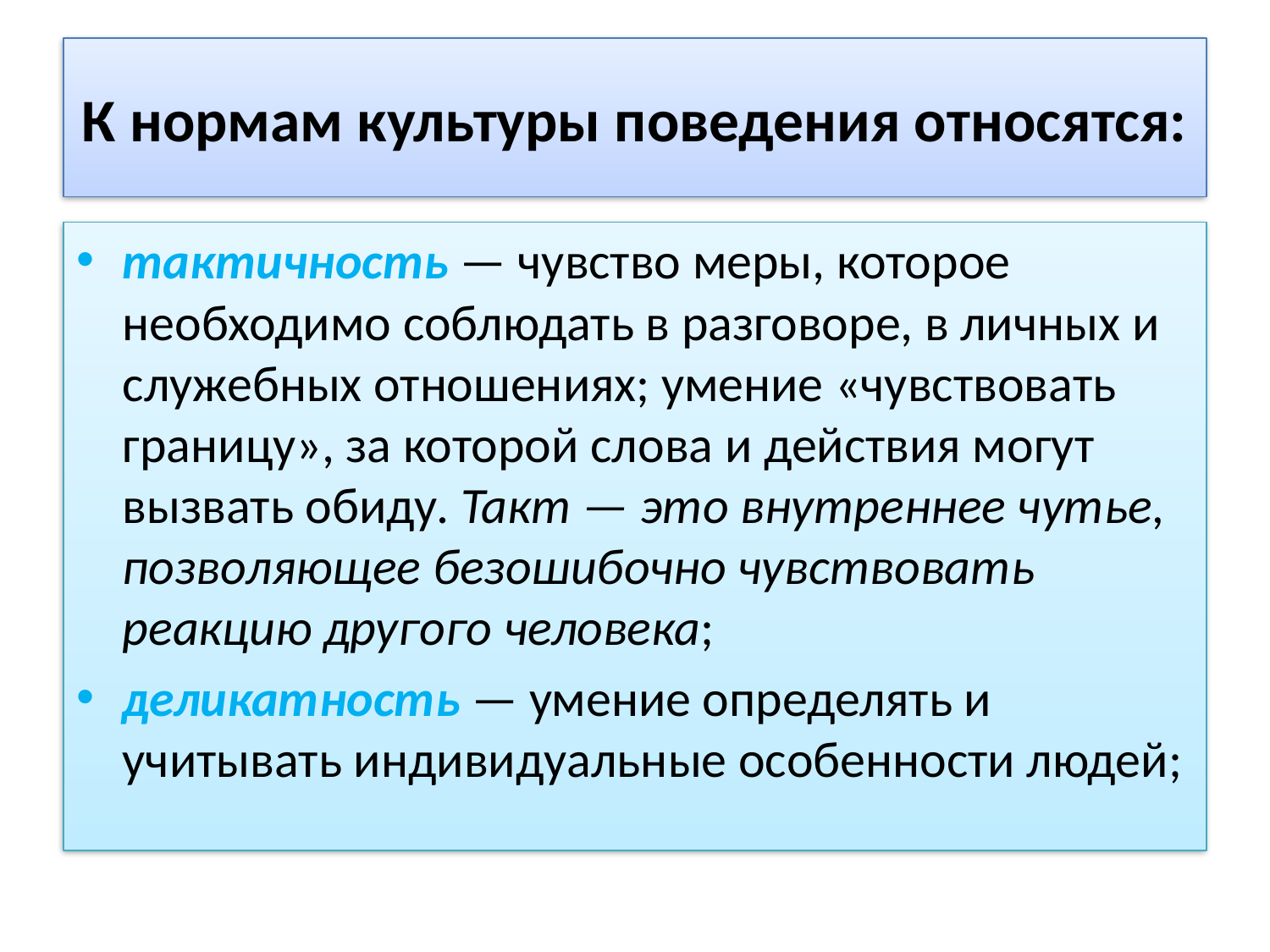

# К нормам культуры поведения относятся:
тактичность — чувство меры, которое необходимо соблюдать в разговоре, в личных и служебных отношениях; умение «чувствовать границу», за которой слова и действия могут вызвать обиду. Такт — это внутреннее чутье, позволяющее безошибочно чувствовать реакцию другого человека;
деликатность — умение определять и учитывать индивидуальные особенности людей;